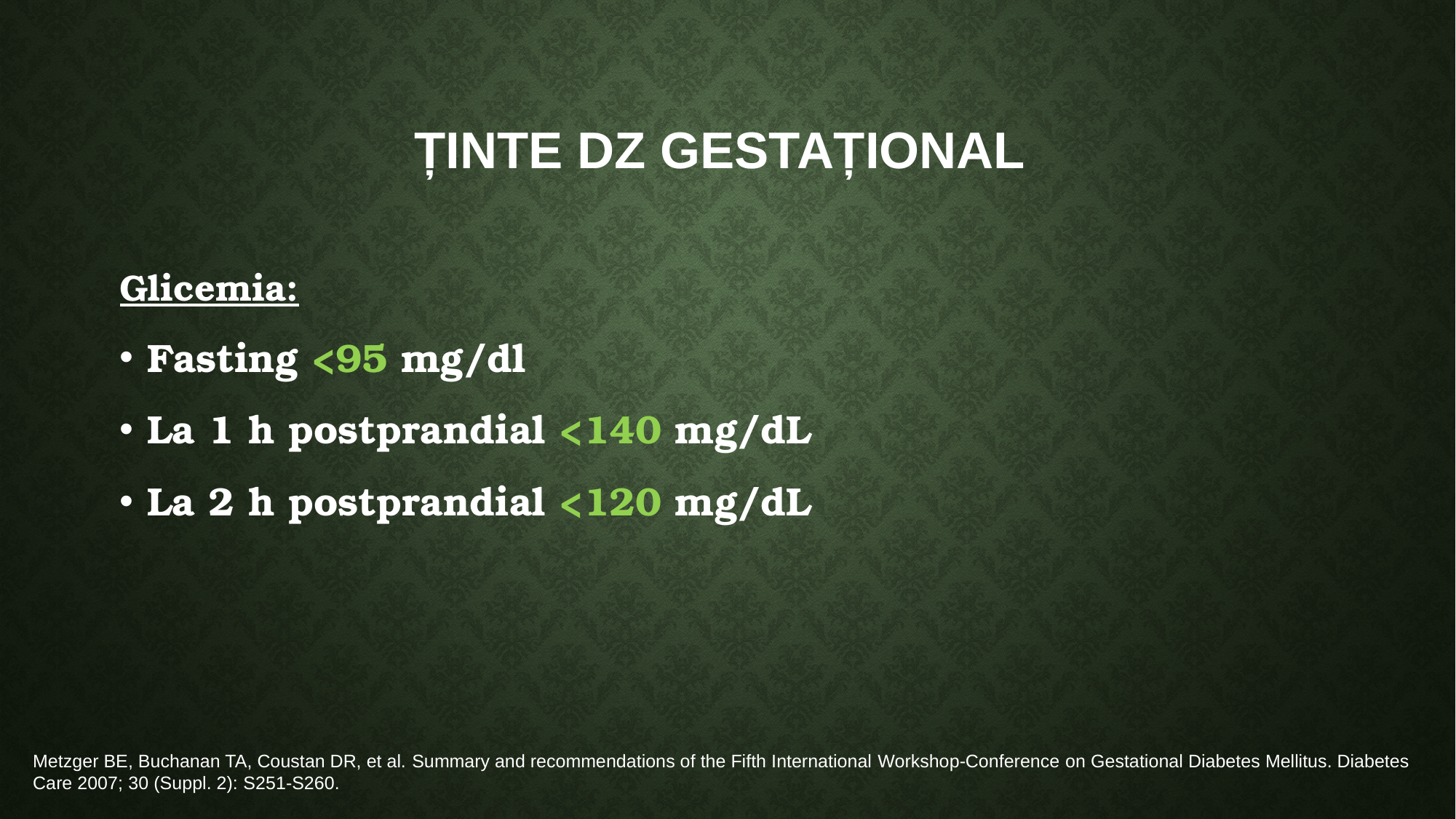

# Ținte dz gestațional
Glicemia:
Fasting <95 mg/dl
La 1 h postprandial <140 mg/dL
La 2 h postprandial <120 mg/dL
Metzger BE, Buchanan TA, Coustan DR, et al. Summary and recommendations of the Fifth International Workshop-Conference on Gestational Diabetes Mellitus. Diabetes Care 2007; 30 (Suppl. 2): S251-S260.